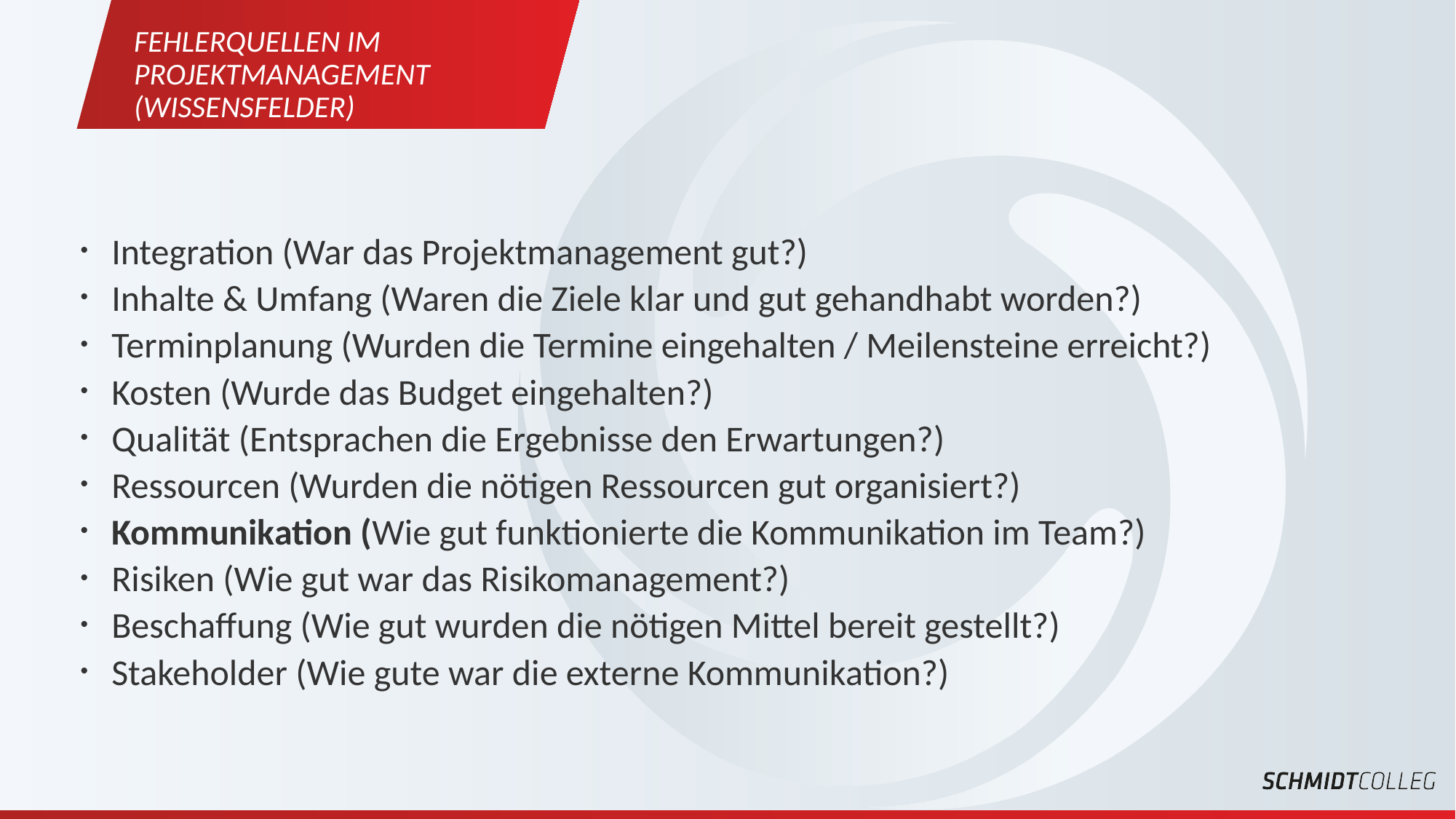

Fehlerquellen im Projektmanagement
(Wissensfelder)

Integration (War das Projektmanagement gut?)
Inhalte & Umfang (Waren die Ziele klar und gut gehandhabt worden?)
Terminplanung (Wurden die Termine eingehalten / Meilensteine erreicht?)
Kosten (Wurde das Budget eingehalten?)
Qualität (Entsprachen die Ergebnisse den Erwartungen?)
Ressourcen (Wurden die nötigen Ressourcen gut organisiert?)
Kommunikation (Wie gut funktionierte die Kommunikation im Team?)
Risiken (Wie gut war das Risikomanagement?)
Beschaffung (Wie gut wurden die nötigen Mittel bereit gestellt?)
Stakeholder (Wie gute war die externe Kommunikation?)